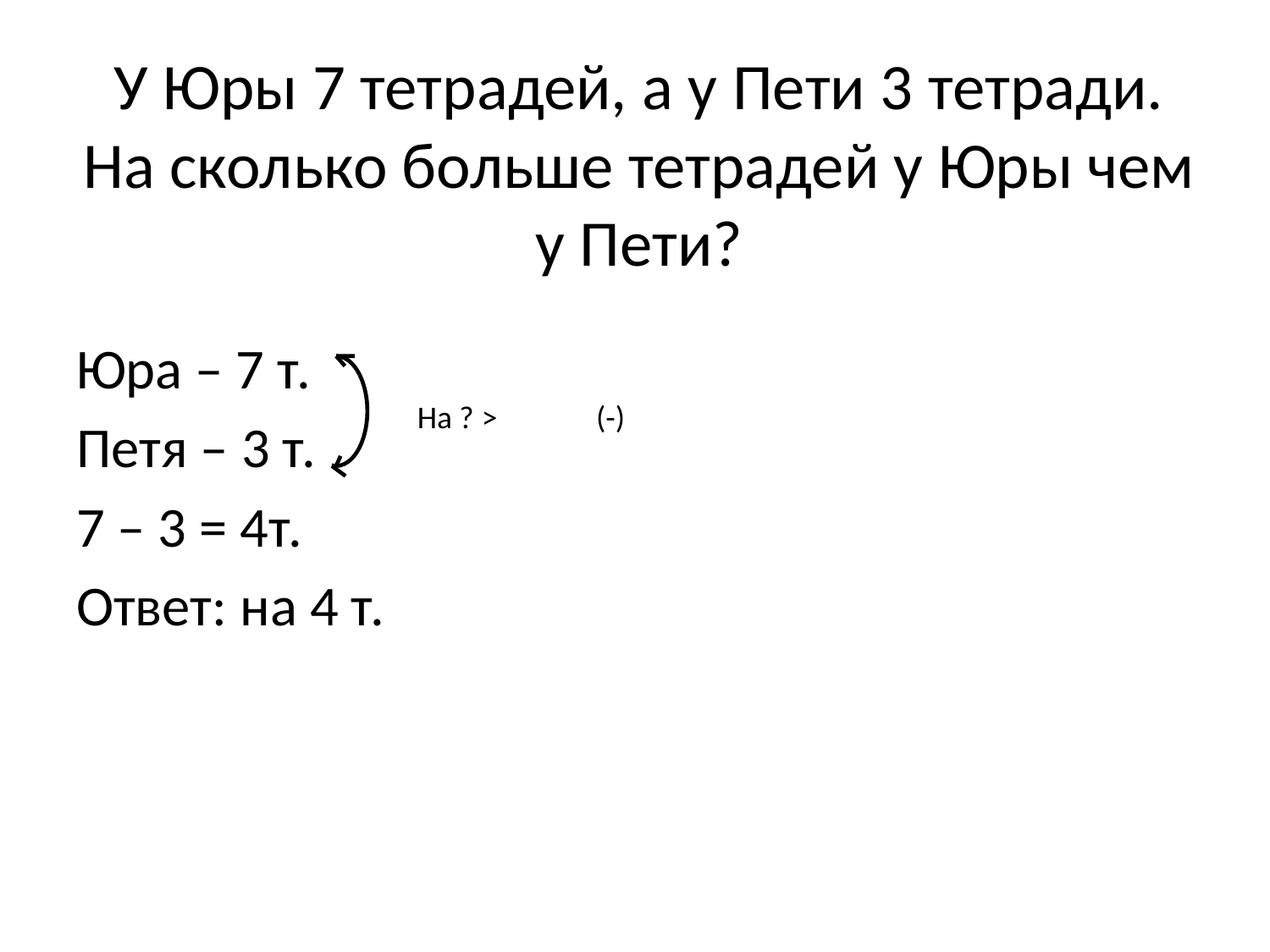

# У Юры 7 тетрадей, а у Пети 3 тетради. На сколько больше тетрадей у Юры чем у Пети?
Юра – 7 т.
Петя – 3 т.
7 – 3 = 4т.
Ответ: на 4 т.

На ? >
(-)